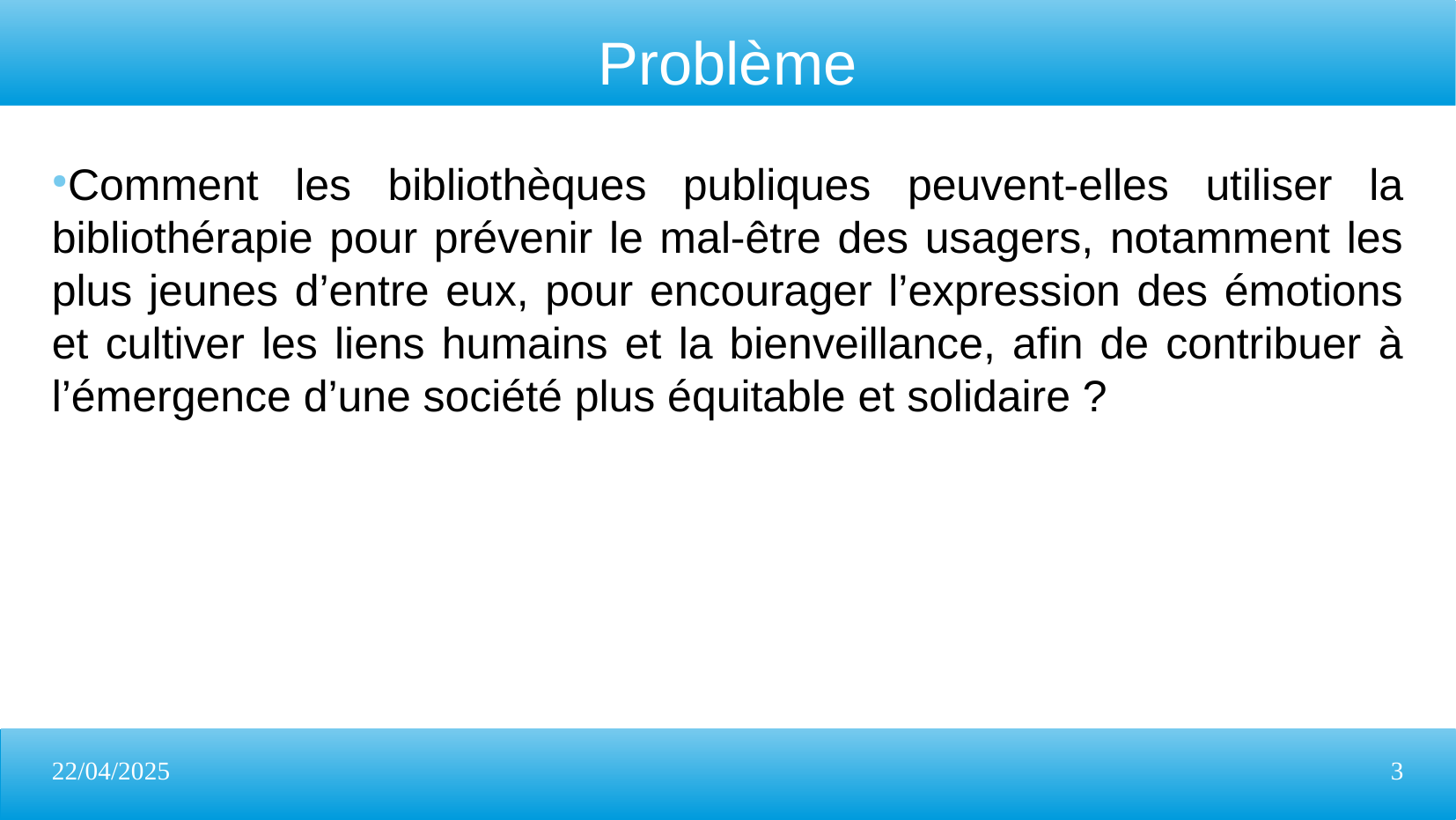

Problème
Comment les bibliothèques publiques peuvent-elles utiliser la bibliothérapie pour prévenir le mal-être des usagers, notamment les plus jeunes d’entre eux, pour encourager l’expression des émotions et cultiver les liens humains et la bienveillance, afin de contribuer à l’émergence d’une société plus équitable et solidaire ?
22/04/2025
3